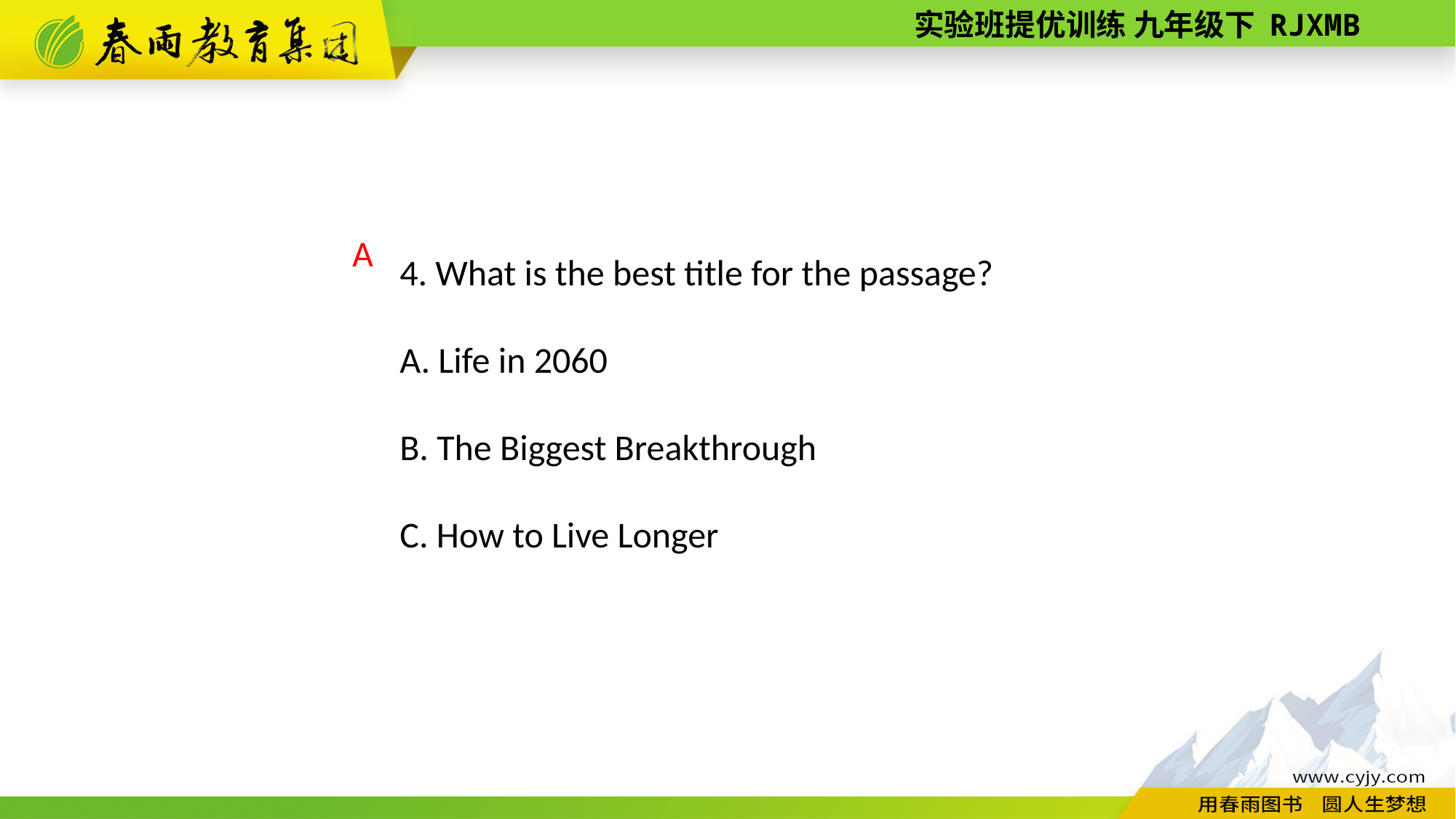

4. What is the best title for the passage?
A. Life in 2060
B. The Biggest Breakthrough
C. How to Live Longer
A